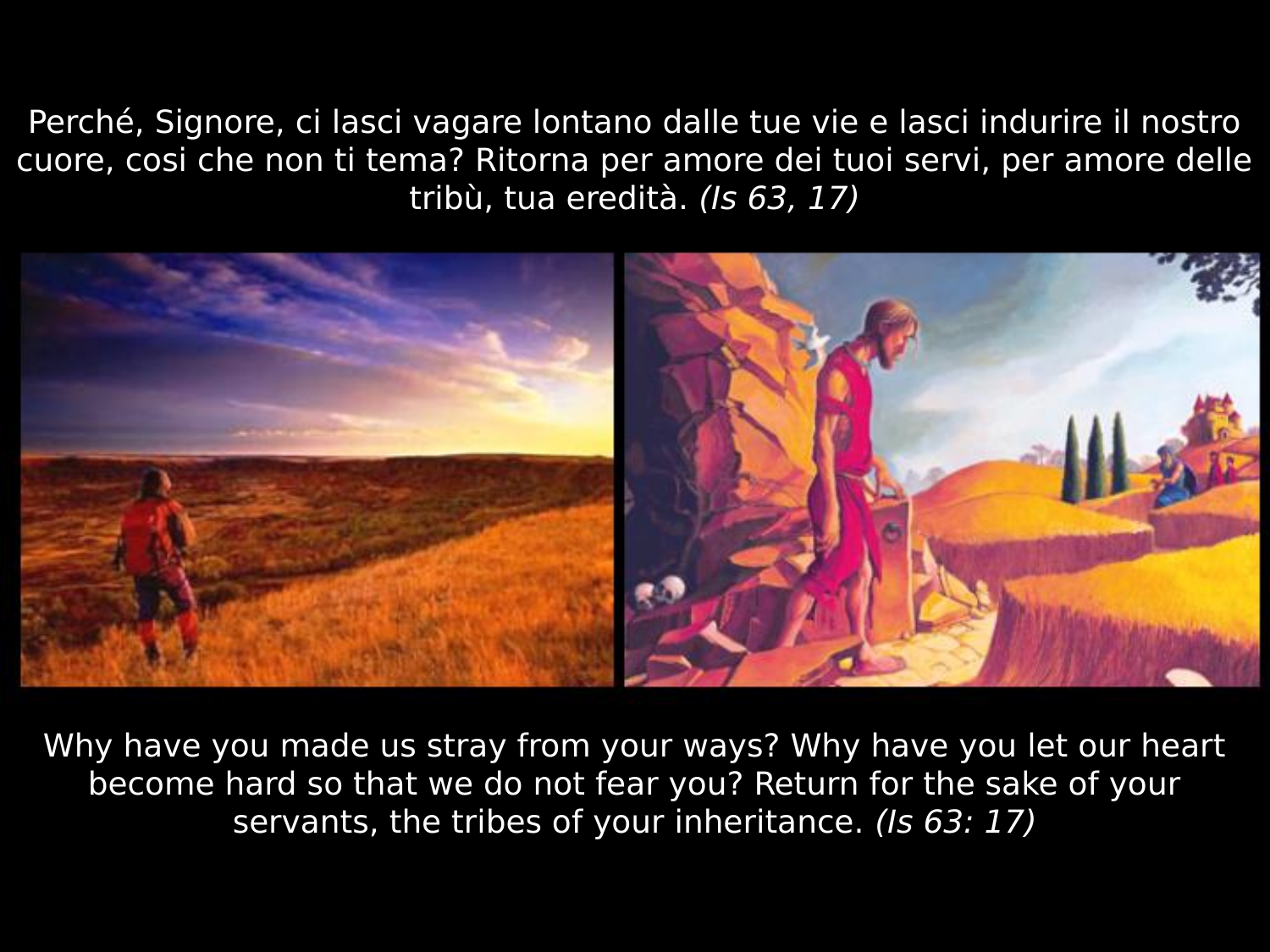

#
Perché, Signore, ci lasci vagare lontano dalle tue vie e lasci indurire il nostro cuore, cosi che non ti tema? Ritorna per amore dei tuoi servi, per amore delle tribù, tua eredità. (Is 63, 17)
Why have you made us stray from your ways? Why have you let our heart become hard so that we do not fear you? Return for the sake of your servants, the tribes of your inheritance. (Is 63: 17)